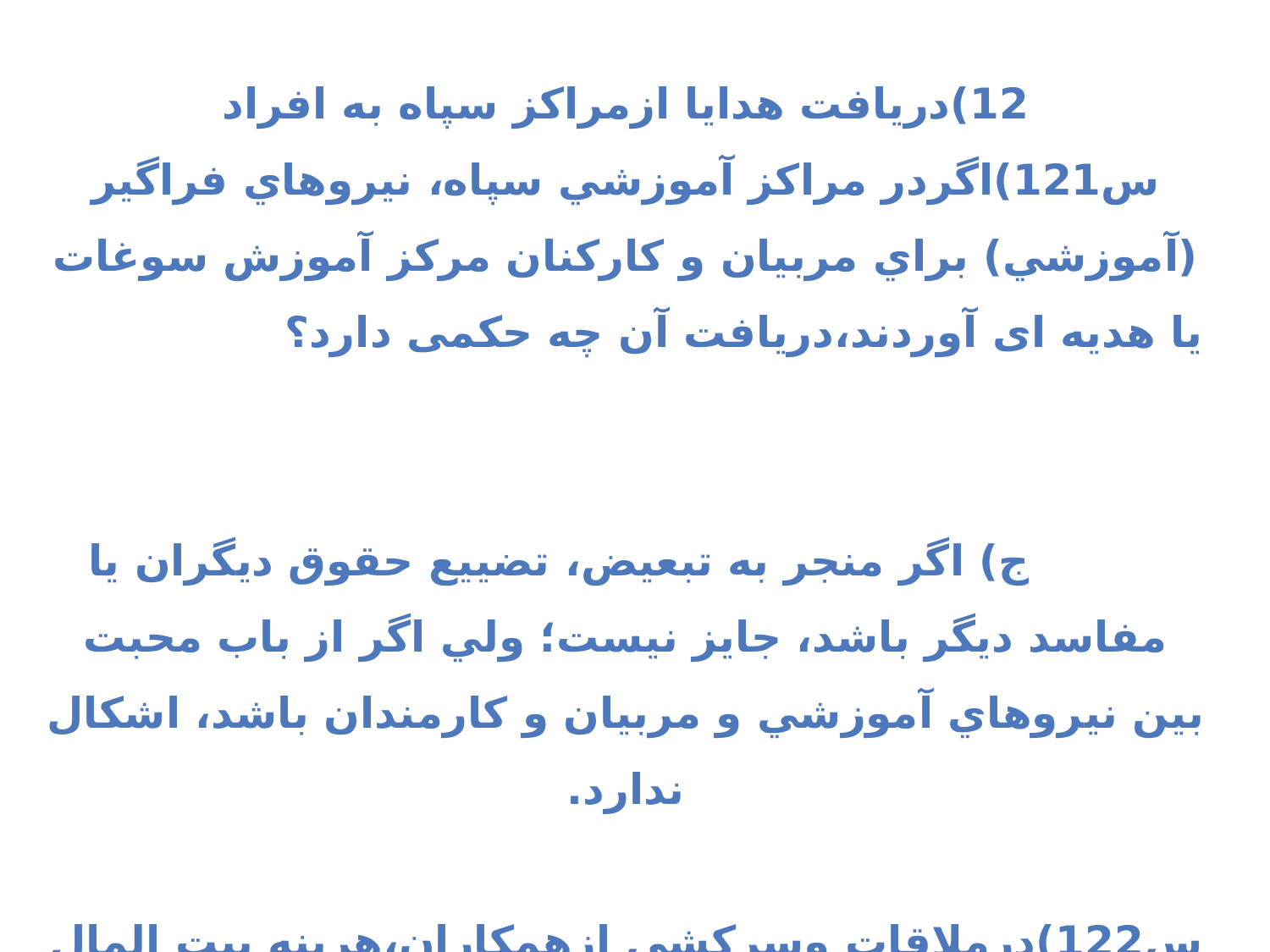

12)دریافت هدایا ازمراکز سپاه به افراد
س121)اگردر مراكز آموزشي سپاه، نيروهاي فراگير (آموزشي) براي مربيان و كاركنان مركز آموزش سوغات يا هديه ای آوردند،دریافت آن چه حکمی دارد؟                                                                                                                                                                                        ج) اگر منجر به تبعيض، تضييع حقوق ديگران يا مفاسد ديگر باشد، جايز نيست؛ ولي اگر از باب محبت بين نيروهاي آموزشي و مربيان و كارمندان باشد، اشكال ندارد.

س122)درملاقات وسرکشی ازهمکاران،هرینه بیت المال جهت تهیه شیرینی وامثال چه حکمی دارد؟
ج)اگر در قالب برنامه هاي مصوب سازمان و تحت يكي از عناوين برنامه اي باشد ،اشكال ندارد.